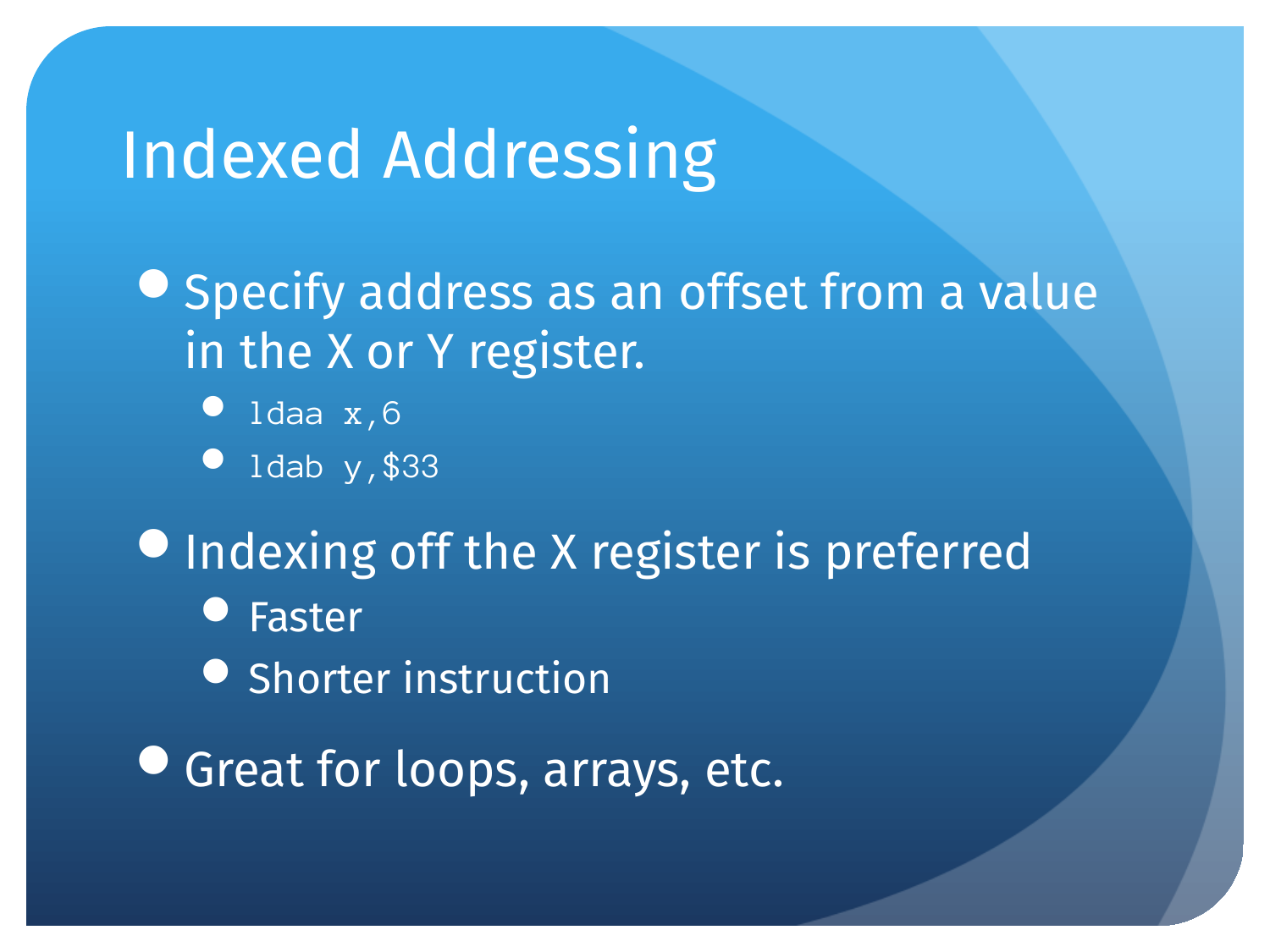

# Indexed Addressing
Specify address as an offset from a value in the X or Y register.
ldaa x,6
ldab y,$33
Indexing off the X register is preferred
Faster
Shorter instruction
Great for loops, arrays, etc.